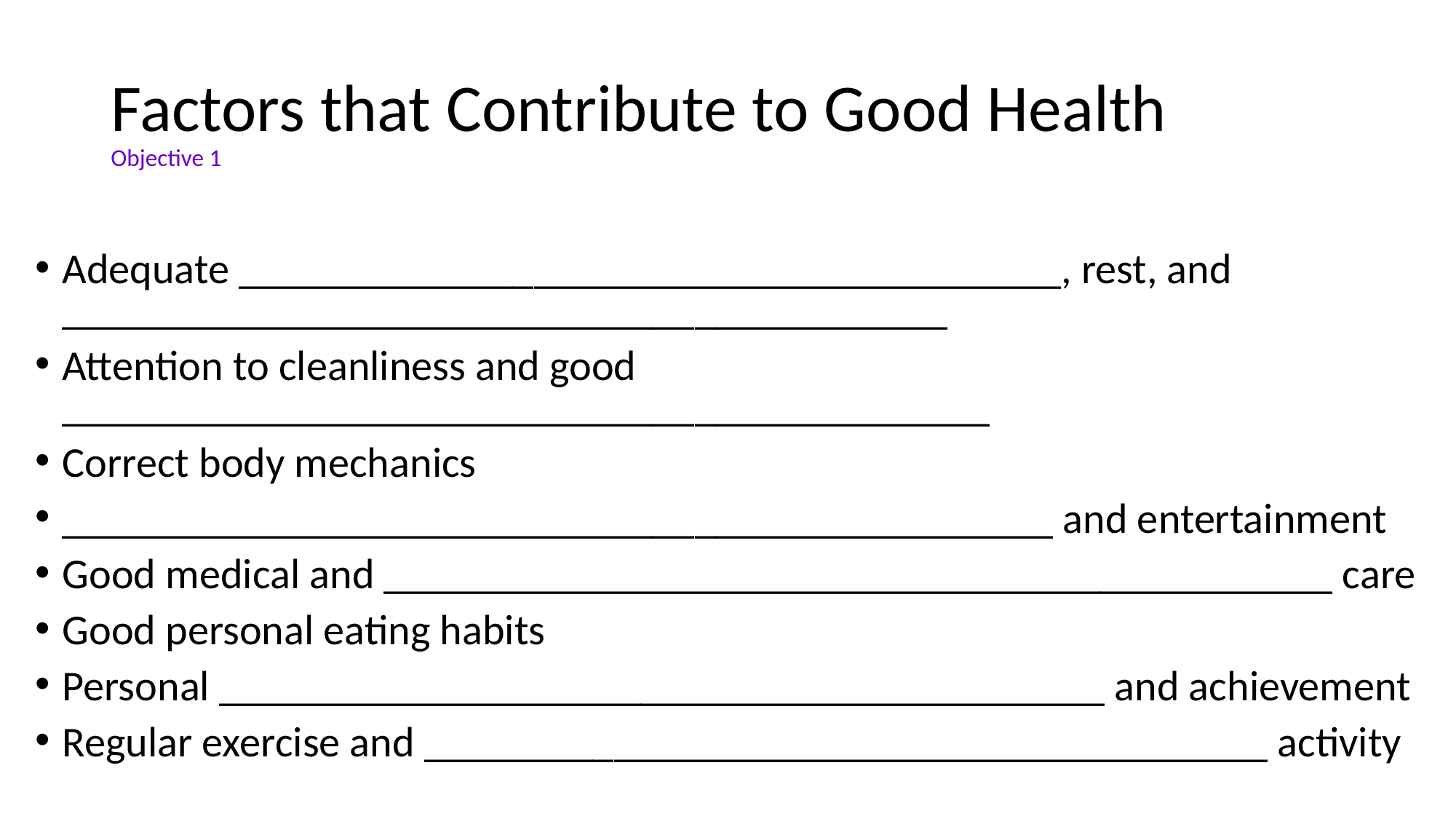

# Factors that Contribute to Good Health Objective 1
Adequate _______________________________________, rest, and __________________________________________
Attention to cleanliness and good ____________________________________________
Correct body mechanics
_______________________________________________ and entertainment
Good medical and _____________________________________________ care
Good personal eating habits
Personal __________________________________________ and achievement
Regular exercise and ________________________________________ activity